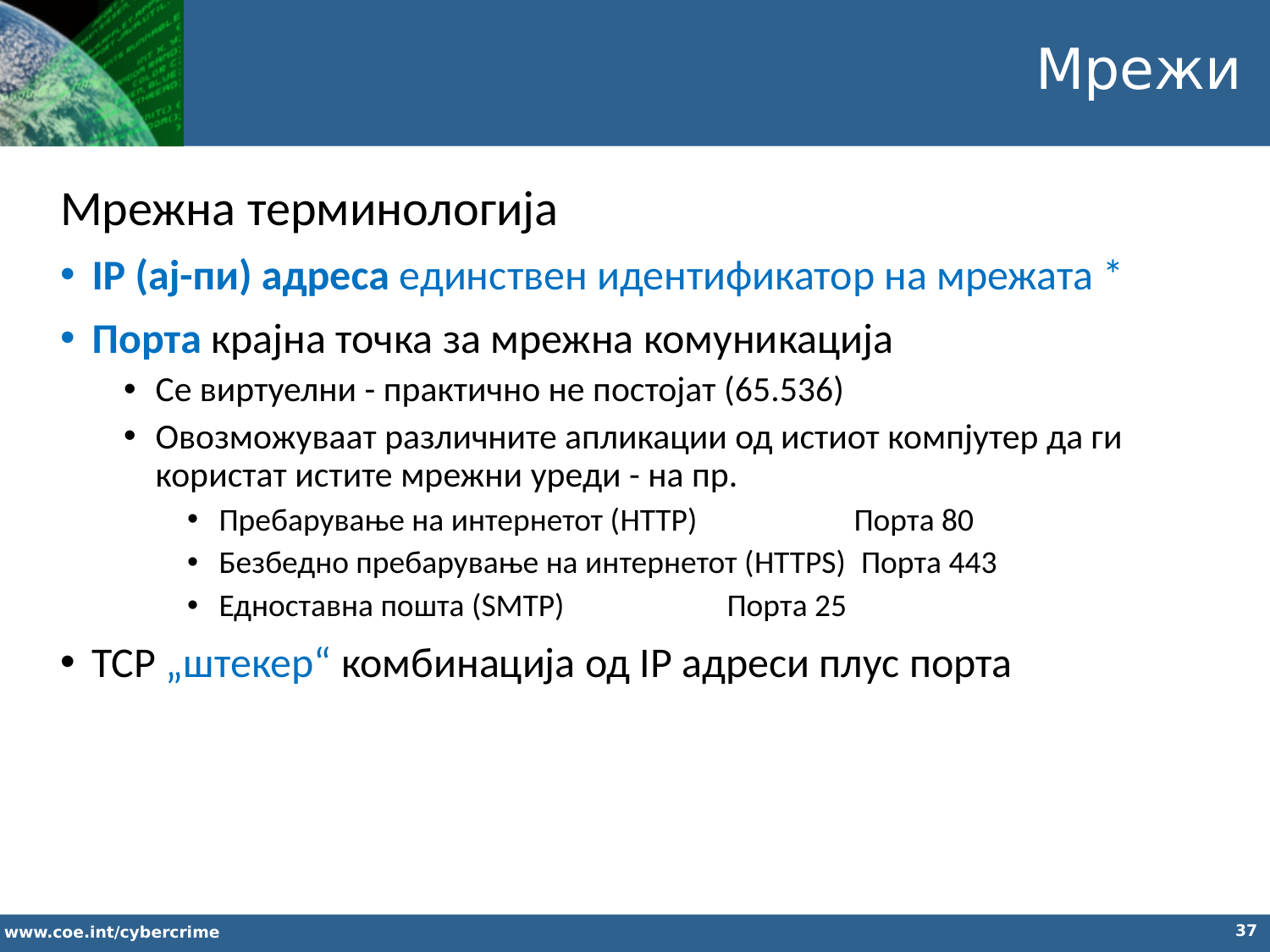

Мрежи
Мрежна терминологија
IP (ај-пи) адреса единствен идентификатор на мрежата *
Порта крајна точка за мрежна комуникација
Се виртуелни - практично не постојат (65.536)
Овозможуваат различните апликации од истиот компјутер да ги користат истите мрежни уреди - на пр.
Пребарување на интернетот (HTTP)		Порта 80
Безбедно пребарување на интернетот (HTTPS)	 Порта 443
Едноставна пошта (SMTP)		Порта 25
TCP „штекер“ комбинација од IP адреси плус порта